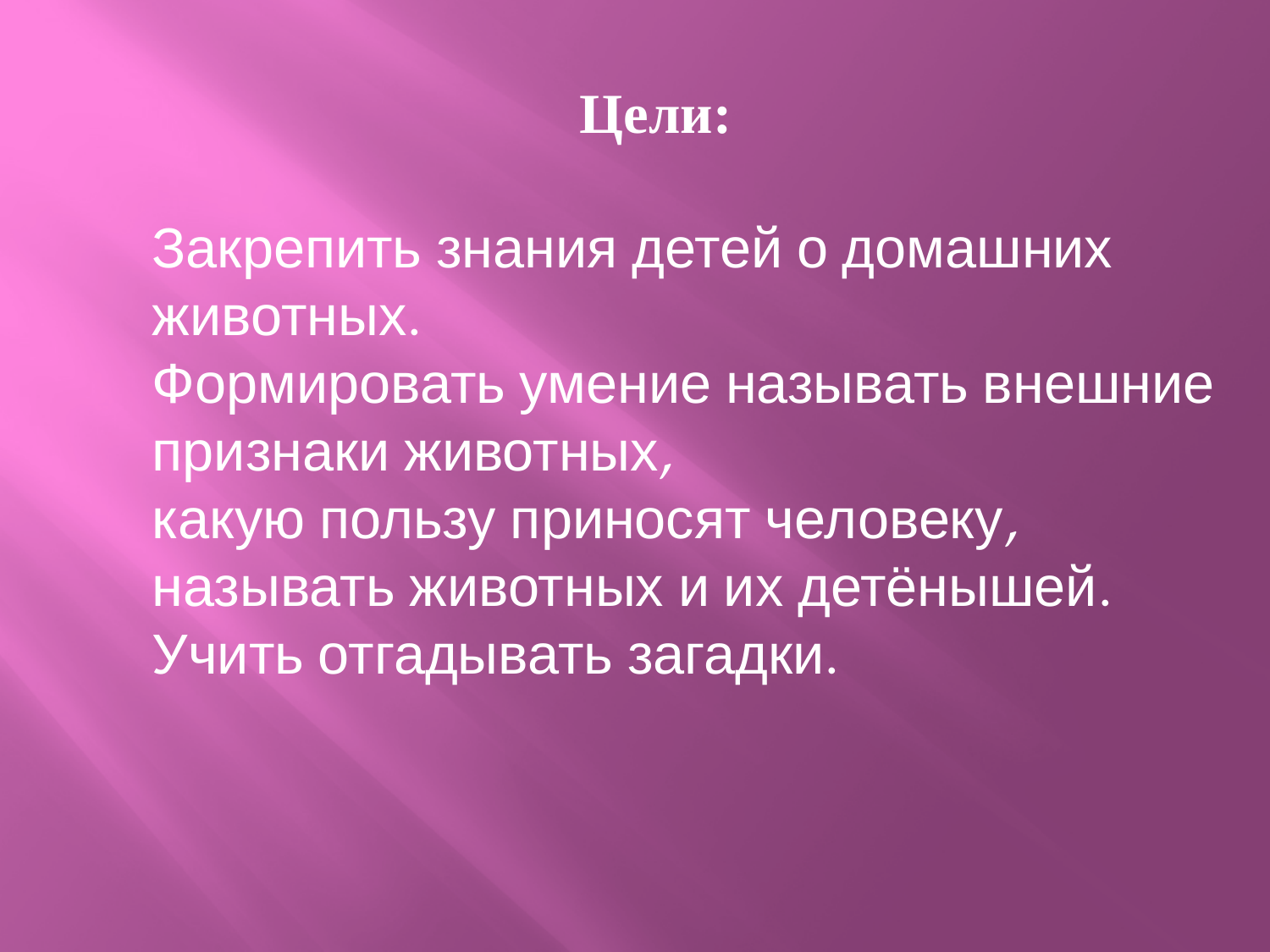

# Цели:
Закрепить знания детей о домашних животных.
Формировать умение называть внешние признаки животных,
какую пользу приносят человеку, называть животных и их детёнышей.
Учить отгадывать загадки.